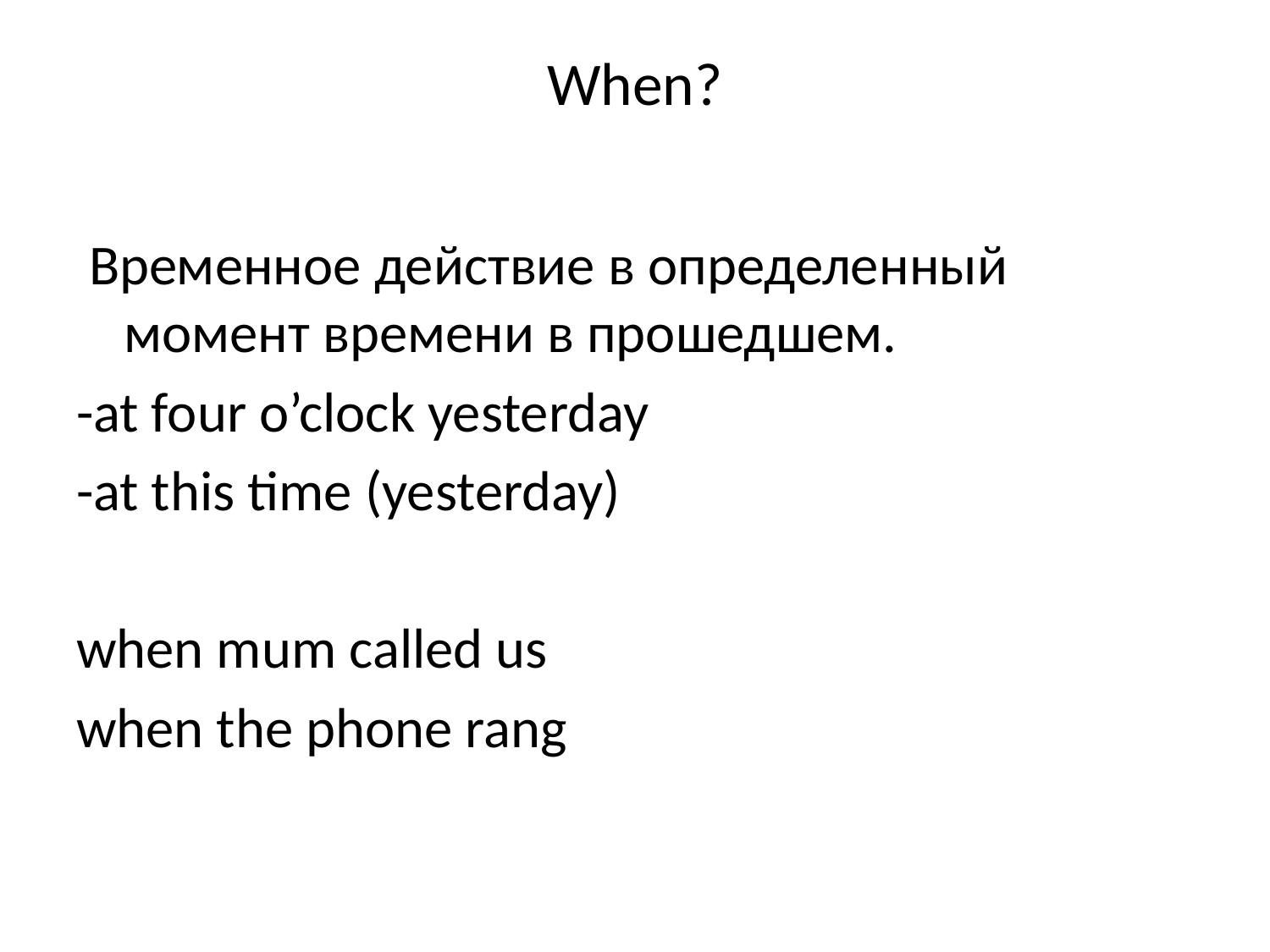

# When?
 Временное действие в определенный момент времени в прошедшем.
-at four o’clock yesterday
-at this time (yesterday)

when mum called us
when the phone rang